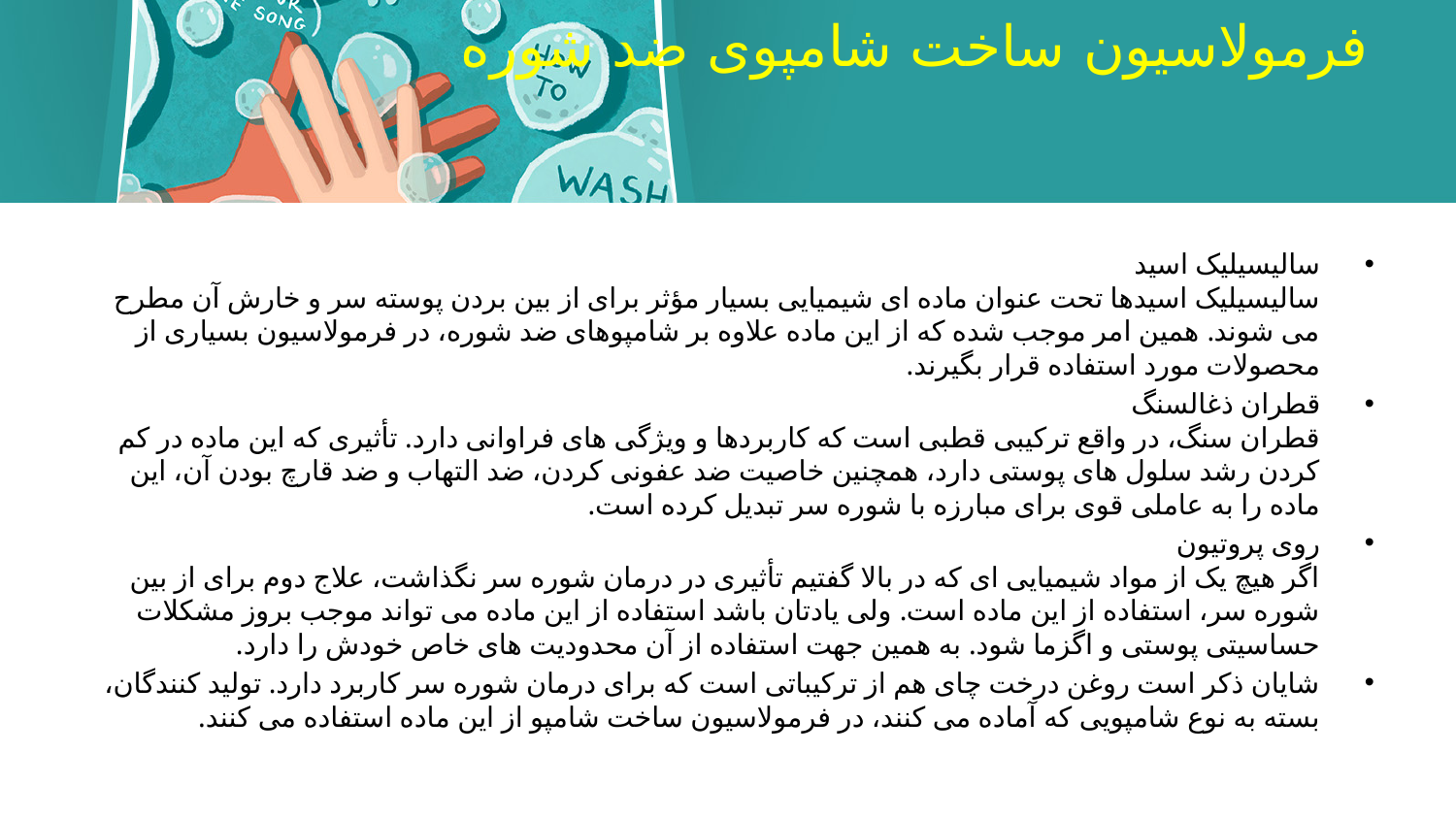

# فرمولاسیون ساخت شامپوی ضد شوره
سالیسیلیک اسید
سالیسیلیک اسیدها تحت عنوان ماده ای شیمیایی بسیار مؤثر برای از بین بردن پوسته سر و خارش آن مطرح می شوند. همین امر موجب شده که از این ماده علاوه بر شامپوهای ضد شوره، در فرمولاسیون بسیاری از محصولات مورد استفاده قرار بگیرند.
قطران ذغالسنگ
قطران سنگ، در واقع ترکیبی قطبی است که کاربردها و ویژگی های فراوانی دارد. تأثیری که این ماده در کم کردن رشد سلول های پوستی دارد، همچنین خاصیت ضد عفونی کردن، ضد التهاب و ضد قارچ بودن آن، این ماده را به عاملی قوی برای مبارزه با شوره سر تبدیل کرده است.
روی پروتیون
اگر هیچ یک از مواد شیمیایی ای که در بالا گفتیم تأثیری در درمان شوره سر نگذاشت، علاج دوم برای از بین شوره سر، استفاده از این ماده است. ولی یادتان باشد استفاده از این ماده می تواند موجب بروز مشکلات حساسیتی پوستی و اگزما شود. به همین جهت استفاده از آن محدودیت های خاص خودش را دارد.
شایان ذکر است روغن درخت چای هم از ترکیباتی است که برای درمان شوره سر کاربرد دارد. تولید کنندگان، بسته به نوع شامپویی که آماده می کنند، در فرمولاسیون ساخت شامپو از این ماده استفاده می کنند.